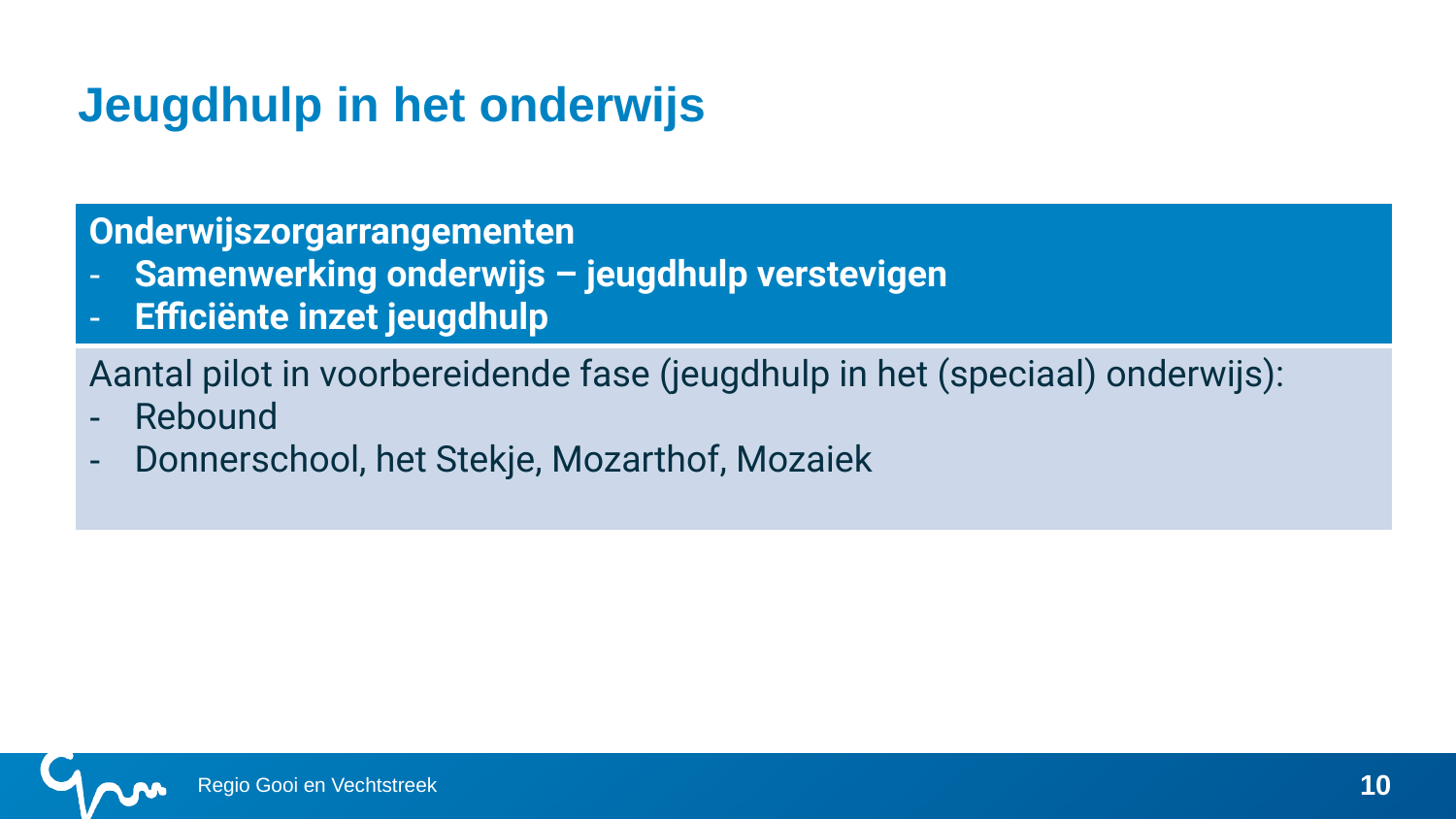

# Jeugdhulp in het onderwijs
| Onderwijszorgarrangementen Samenwerking onderwijs – jeugdhulp verstevigen Efficiënte inzet jeugdhulp |
| --- |
| Aantal pilot in voorbereidende fase (jeugdhulp in het (speciaal) onderwijs): Rebound Donnerschool, het Stekje, Mozarthof, Mozaiek |